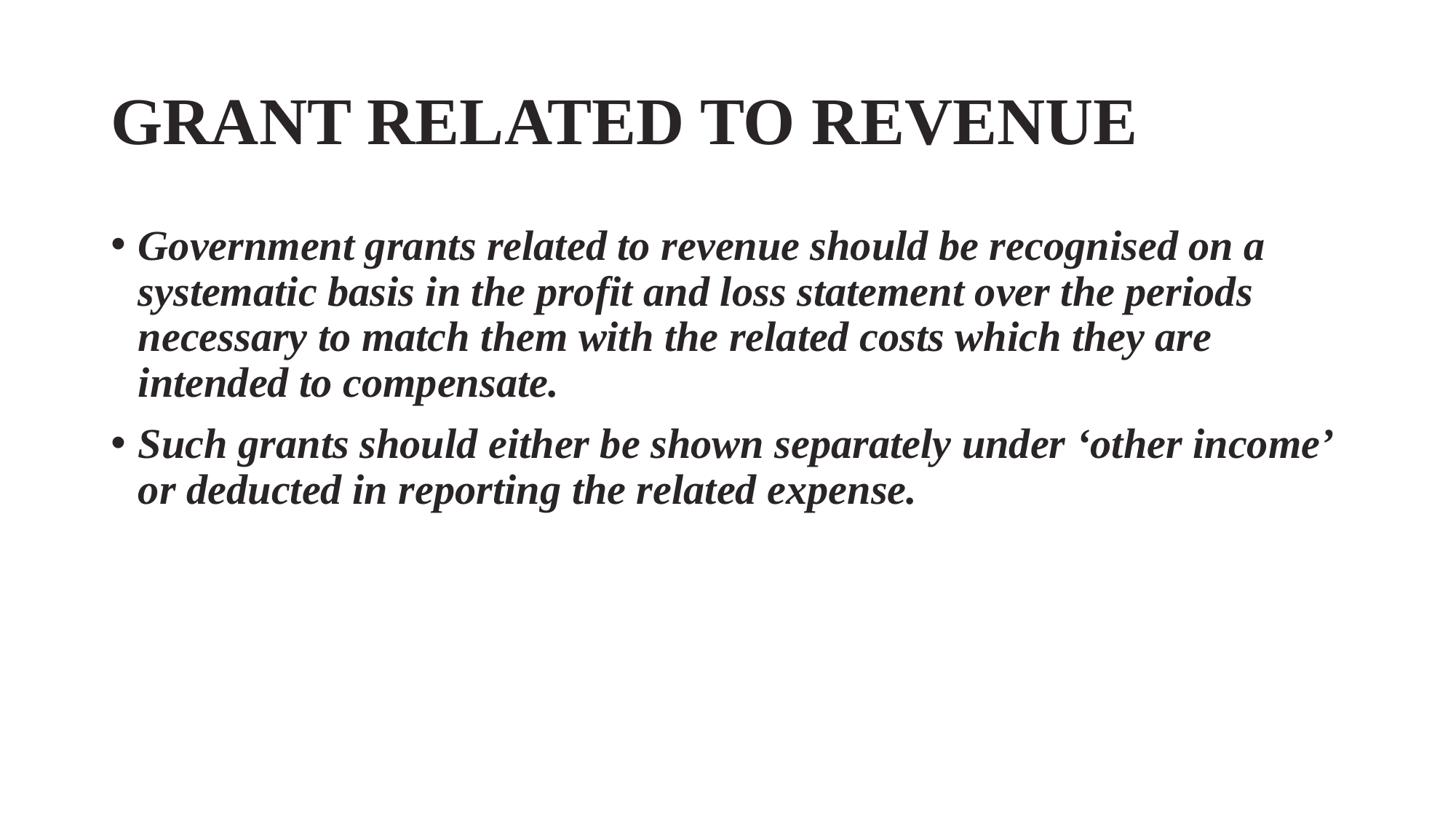

# GRANT RELATED TO REVENUE
Government grants related to revenue should be recognised on a systematic basis in the profit and loss statement over the periods necessary to match them with the related costs which they are intended to compensate.
Such grants should either be shown separately under ‘other income’ or deducted in reporting the related expense.